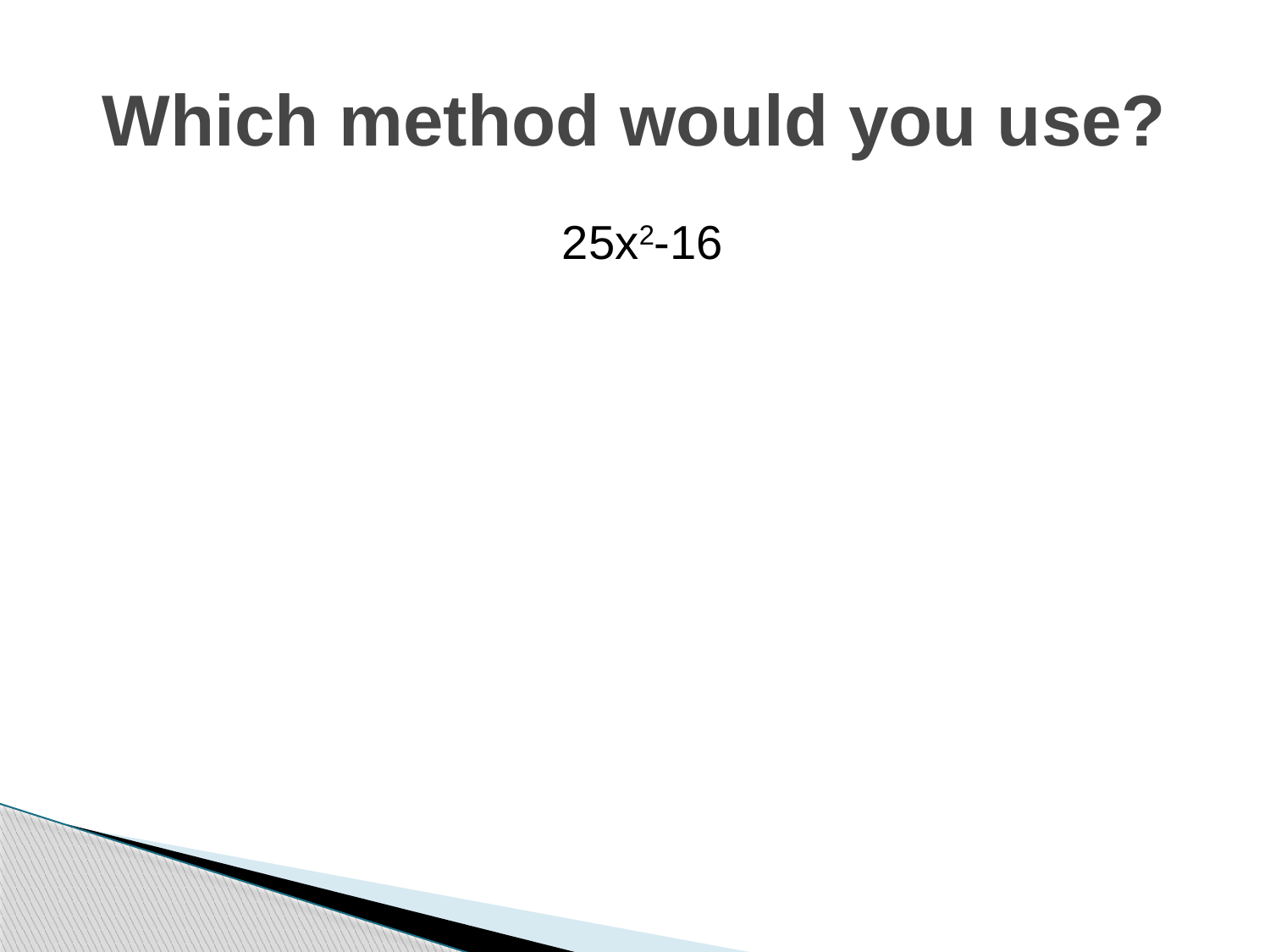

# Which method would you use?
25x2-16